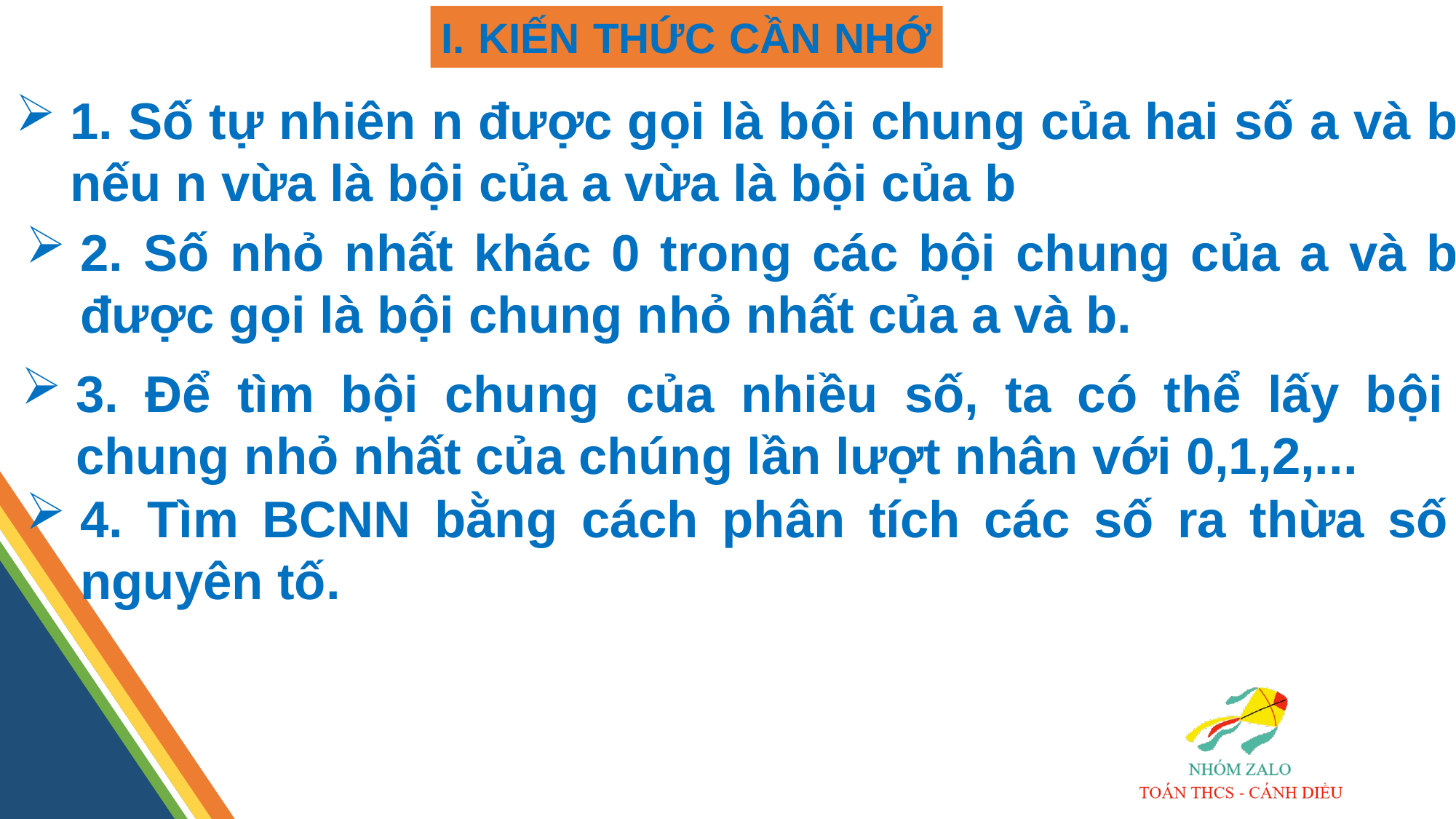

I. KIẾN THỨC CẦN NHỚ
1. Số tự nhiên n được gọi là bội chung của hai số a và b nếu n vừa là bội của a vừa là bội của b
2. Số nhỏ nhất khác 0 trong các bội chung của a và b được gọi là bội chung nhỏ nhất của a và b.
3. Để tìm bội chung của nhiều số, ta có thể lấy bội chung nhỏ nhất của chúng lần lượt nhân với 0,1,2,...

4. Tìm BCNN bằng cách phân tích các số ra thừa số nguyên tố.